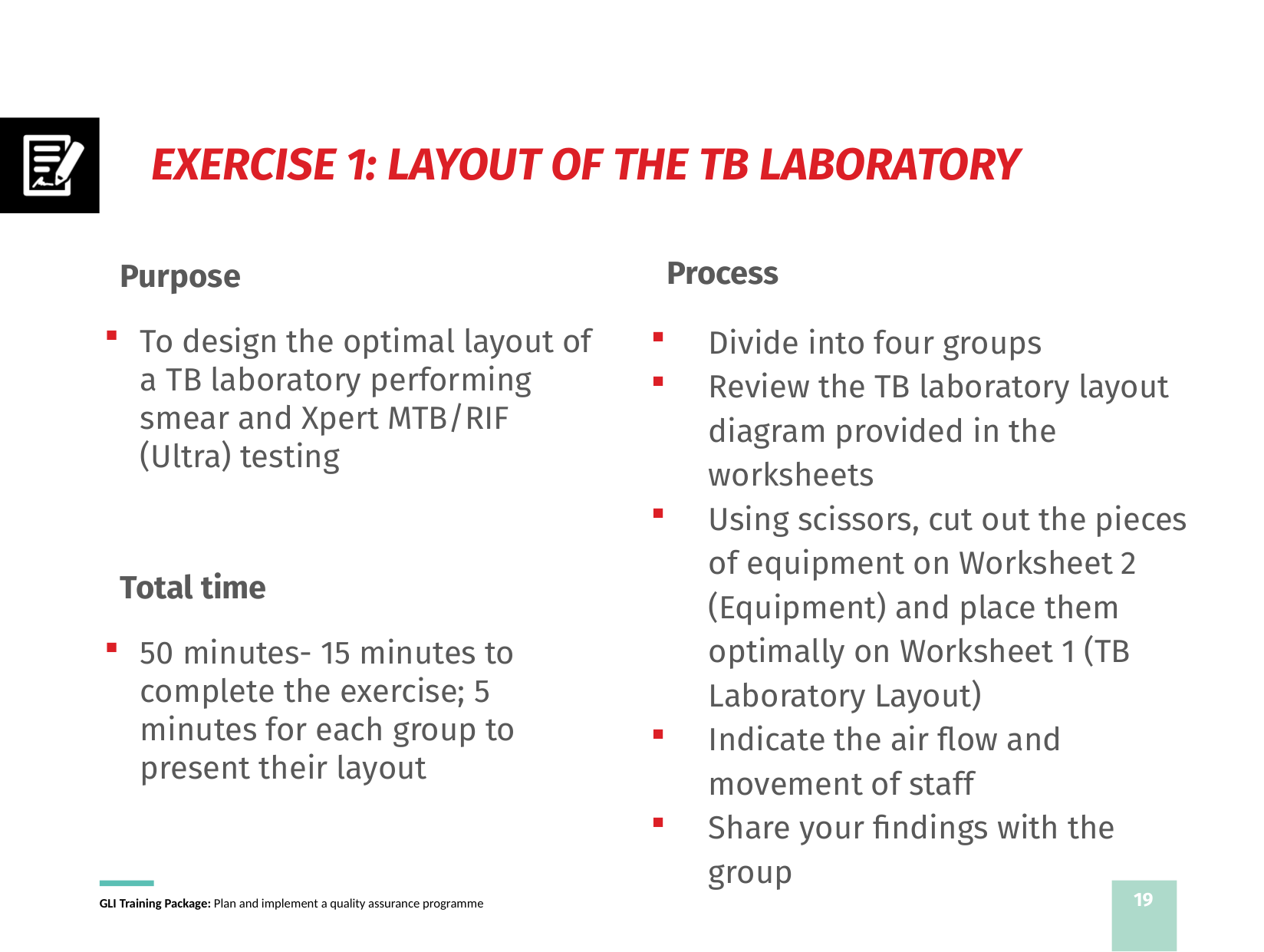

# EXERCISE 1: LAYOUT OF THE TB LABORATORY
Process
Divide into four groups
Review the TB laboratory layout diagram provided in the worksheets
Using scissors, cut out the pieces of equipment on Worksheet 2 (Equipment) and place them optimally on Worksheet 1 (TB Laboratory Layout)
Indicate the air flow and movement of staff
Share your findings with the group
Purpose
To design the optimal layout of a TB laboratory performing smear and Xpert MTB/RIF (Ultra) testing

Total time
50 minutes- 15 minutes to complete the exercise; 5 minutes for each group to present their layout